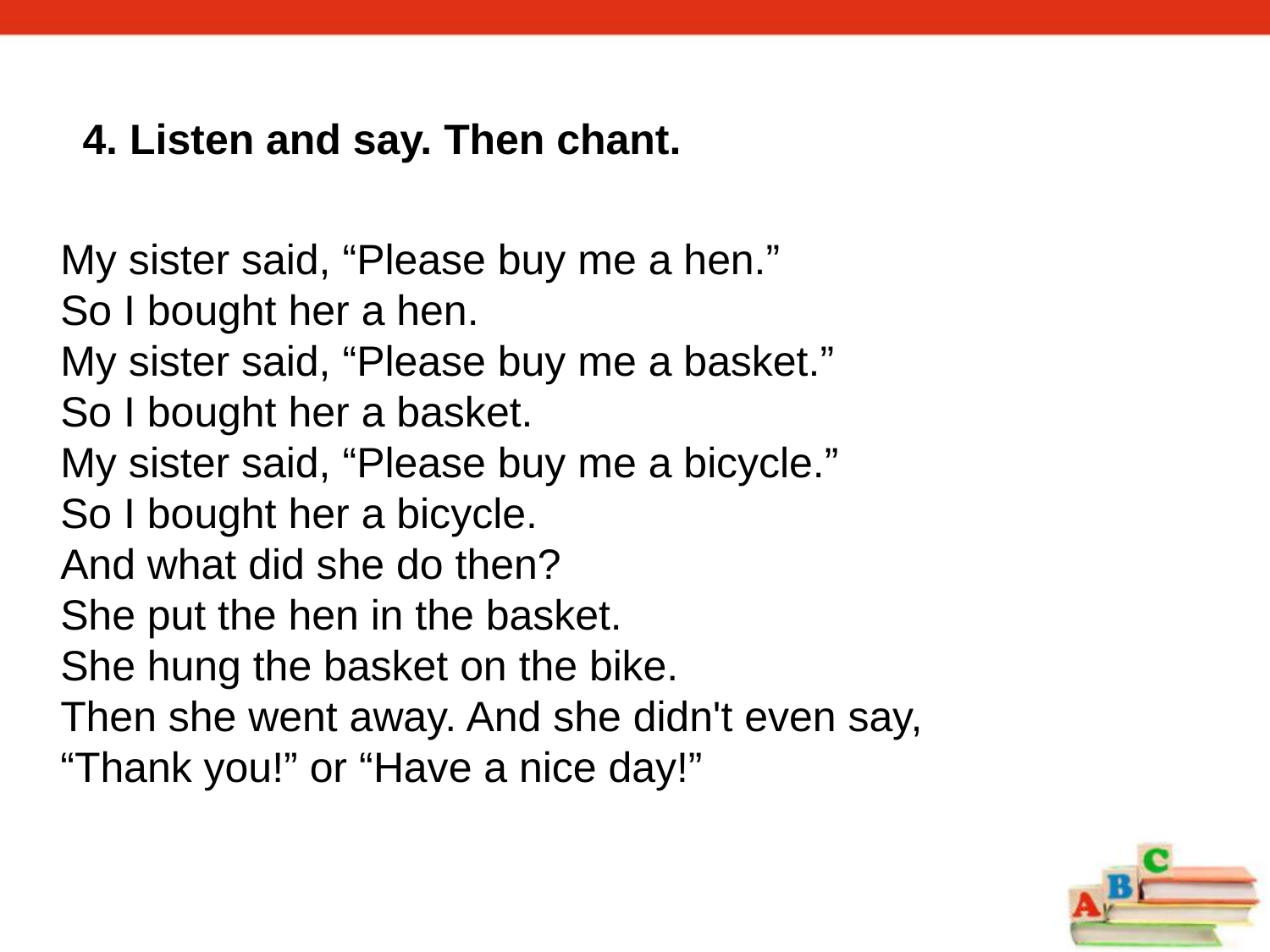

4. Listen and say. Then chant.
My sister said, “Please buy me a hen.”
So I bought her a hen.
My sister said, “Please buy me a basket.”
So I bought her a basket.
My sister said, “Please buy me a bicycle.”
So I bought her a bicycle.
And what did she do then?
She put the hen in the basket.
She hung the basket on the bike.
Then she went away. And she didn't even say,
“Thank you!” or “Have a nice day!”